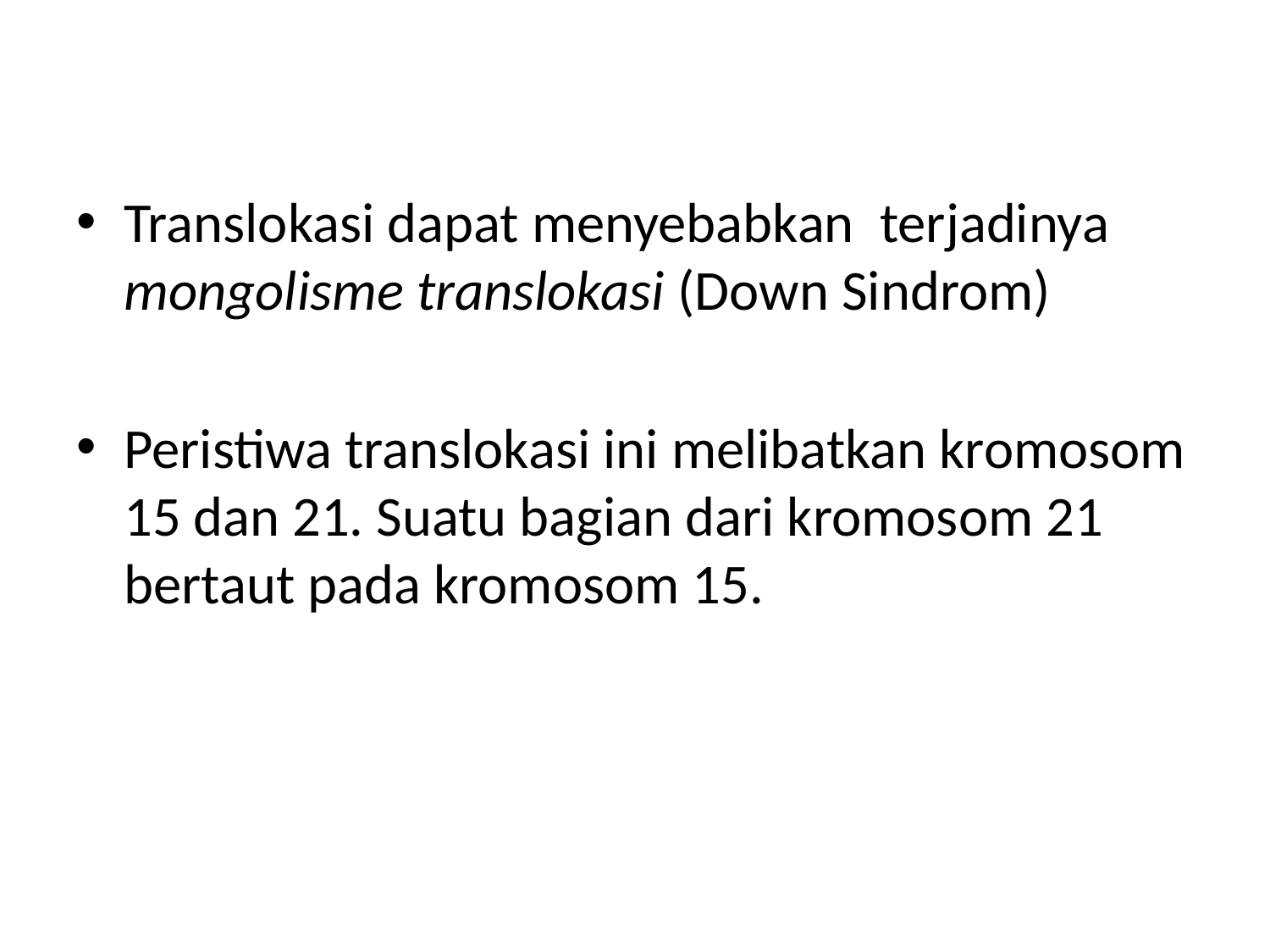

Translokasi dapat menyebabkan  terjadinya mongolisme translokasi (Down Sindrom)

Peristiwa translokasi ini melibatkan kromosom 15 dan 21. Suatu bagian dari kromosom 21 bertaut pada kromosom 15.